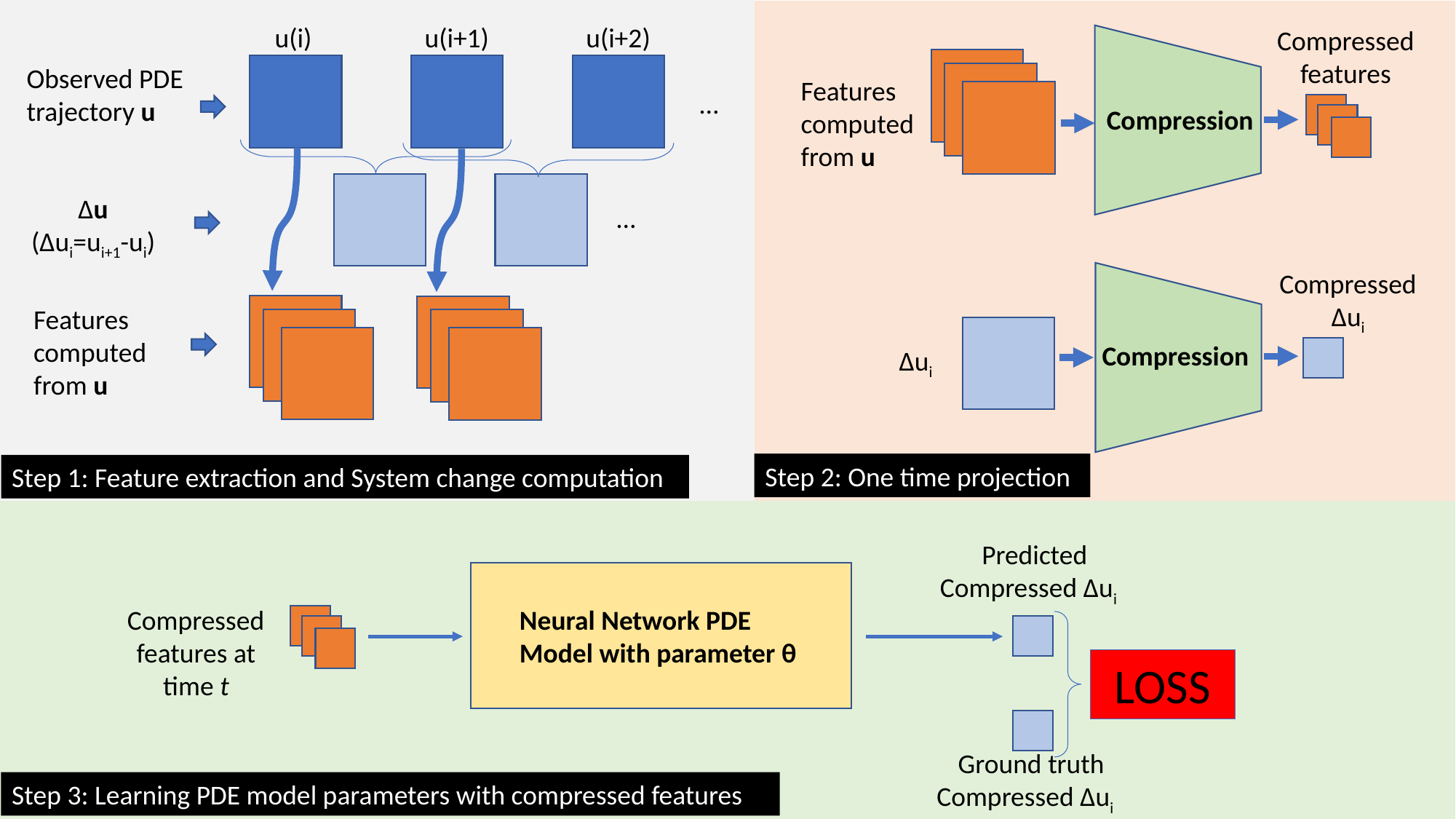

u(i)
u(i+1)
u(i+2)
Compressed features

Observed PDE trajectory u

Features computed from u
…

Compression

∆u
(∆ui=ui+1-ui)
…

Compressed
∆ui

Features computed from u

Compression

∆ui
Step 2: One time projection
Step 1: Feature extraction and System change computation
Predicted Compressed ∆ui

Compressed features at time t
Neural Network PDE Model with parameter θ

LOSS

Ground truth Compressed ∆ui
Step 3: Learning PDE model parameters with compressed features